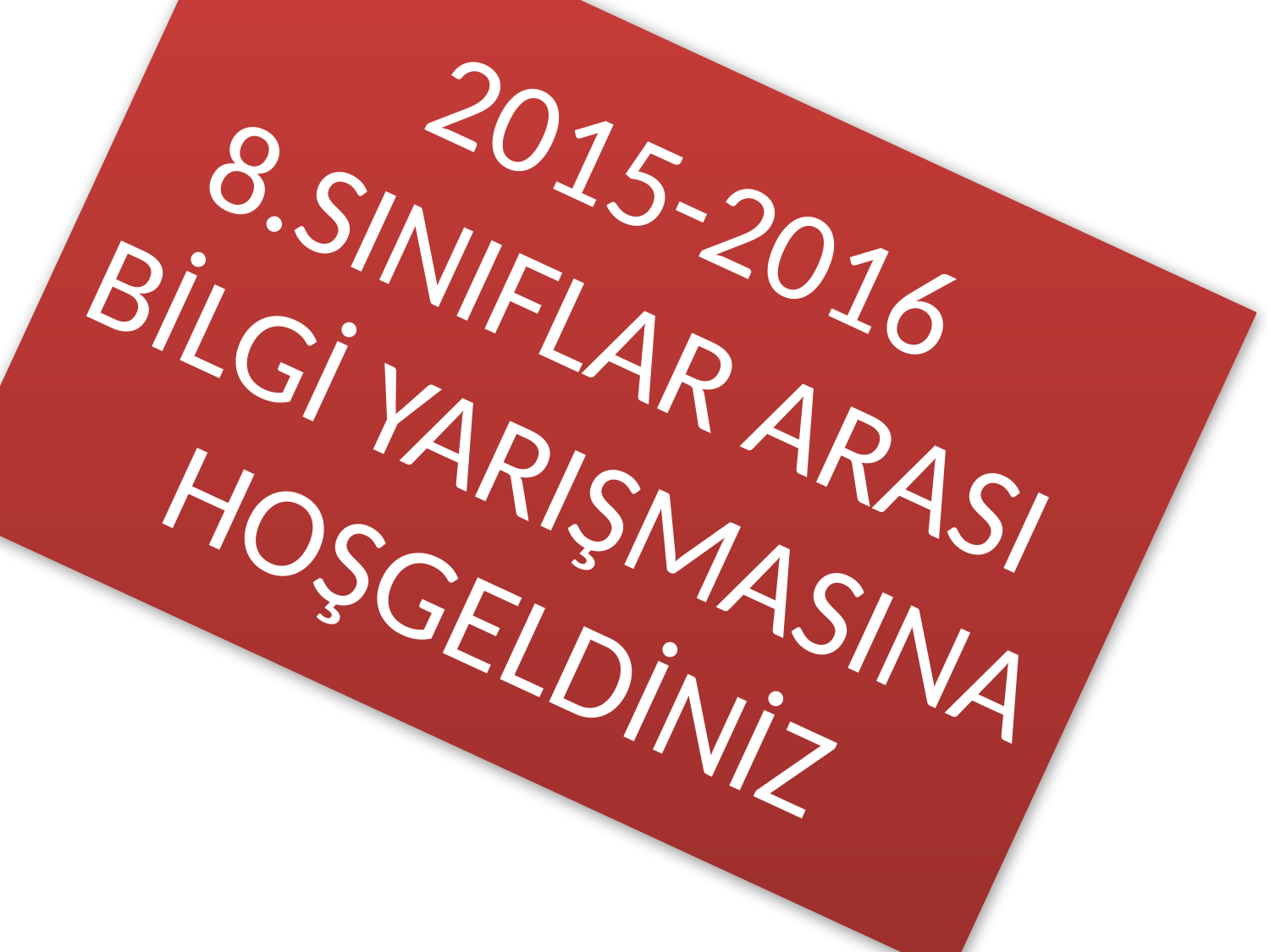

# 2015-2016 8.SINIFLAR ARASI BİLGİ YARIŞMASINA HOŞGELDİNİZ